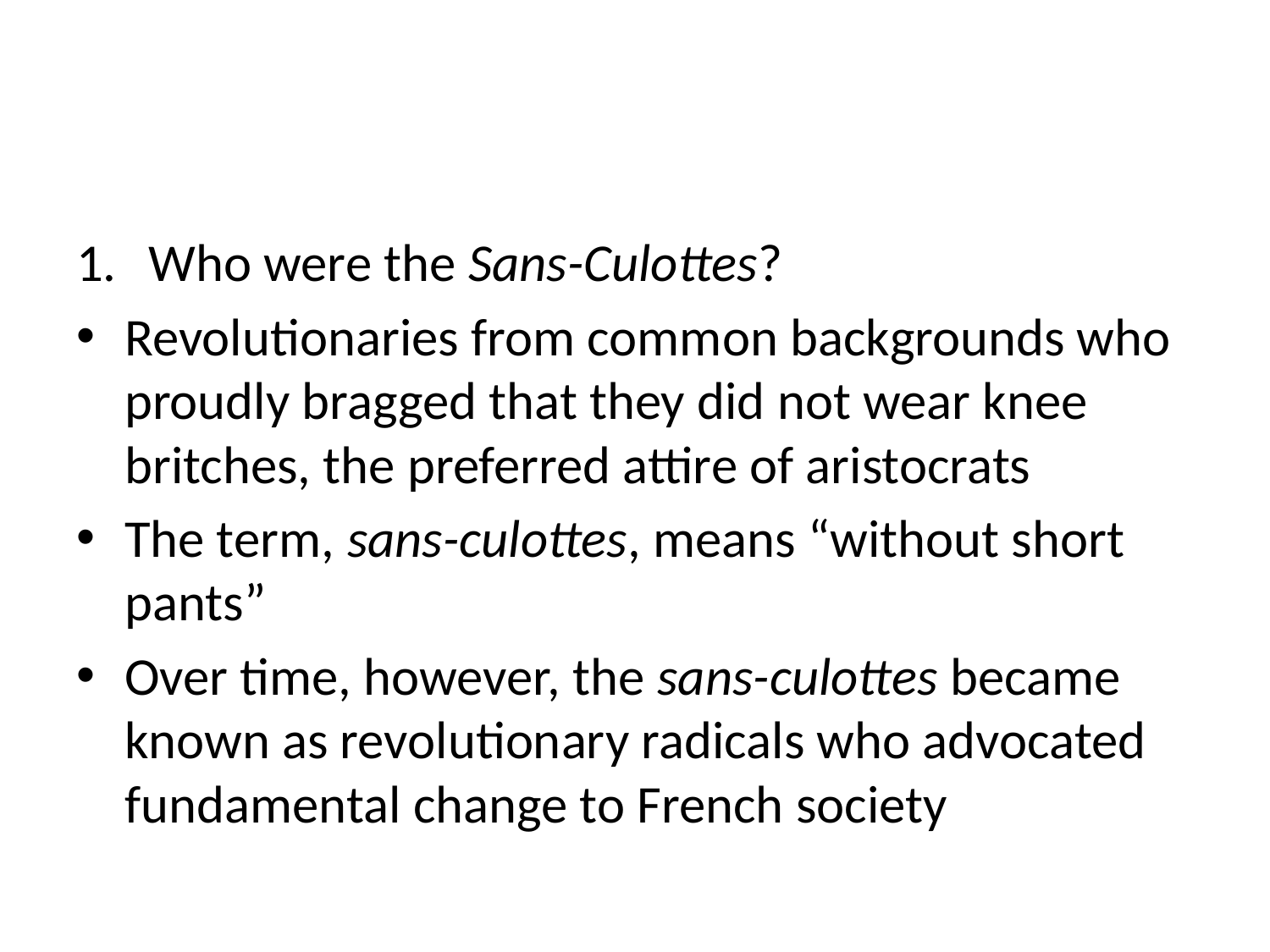

#
Who were the Sans-Culottes?
Revolutionaries from common backgrounds who proudly bragged that they did not wear knee britches, the preferred attire of aristocrats
The term, sans-culottes, means “without short pants”
Over time, however, the sans-culottes became known as revolutionary radicals who advocated fundamental change to French society